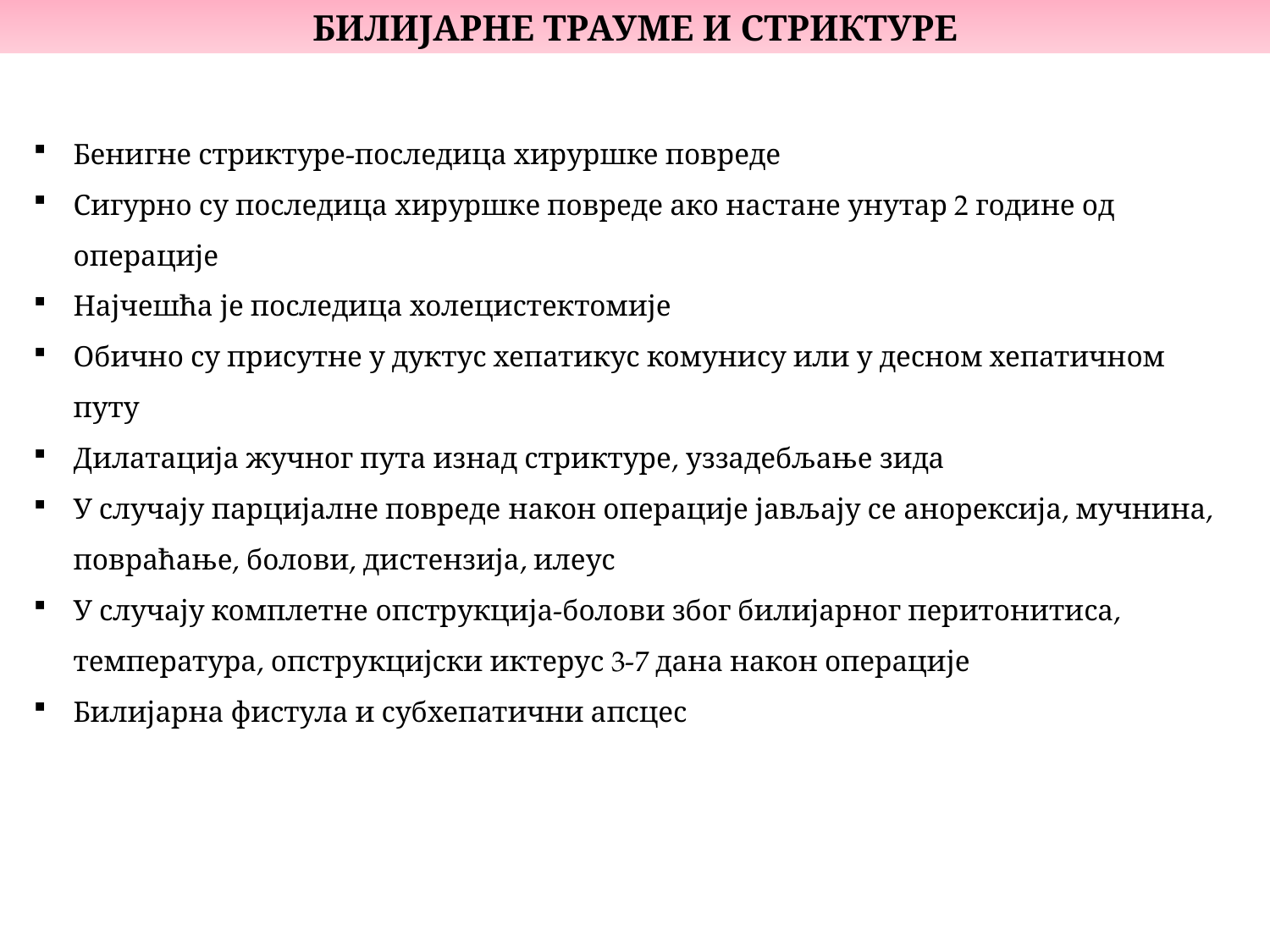

БИЛИЈАРНЕ ТРАУМЕ И СТРИКТУРЕ
Бенигне стриктуре-последица хируршке повреде
Сигурно су последица хируршке повреде ако настане унутар 2 године од операције
Најчешћа је последица холецистектомије
Обично су присутне у дуктус хепатикус комунису или у десном хепатичном путу
Дилатација жучног пута изнад стриктуре, уззадебљање зида
У случају парцијалне повреде након операције јављају се анорексија, мучнина, повраћање, болови, дистензија, илеус
У случају комплетне опструкција-болови због билијарног перитонитиса, температура, опструкцијски иктерус 3-7 дана након операције
Билијарна фистула и субхепатични апсцес